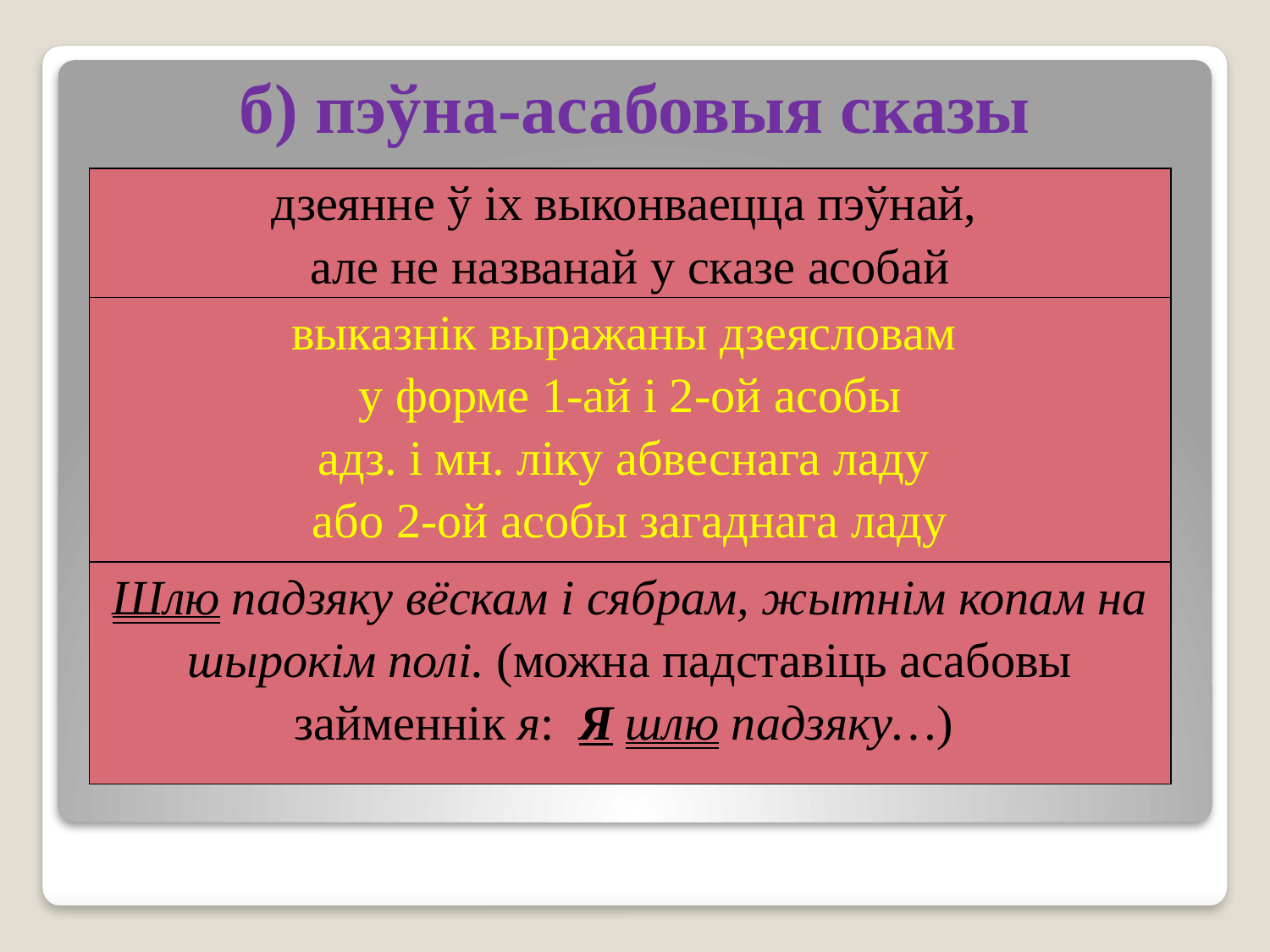

# б) пэўна-асабовыя сказы
| дзеянне ў іх выконваецца пэўнай, але не названай у сказе асобай |
| --- |
| выказнік выражаны дзеясловам у форме 1-ай і 2-ой асобы адз. і мн. ліку абвеснага ладу або 2-ой асобы загаднага ладу |
| Шлю падзяку вёскам і сябрам, жытнім копам на шырокім полі. (можна падставіць асабовы займеннік я: Я шлю падзяку…) |